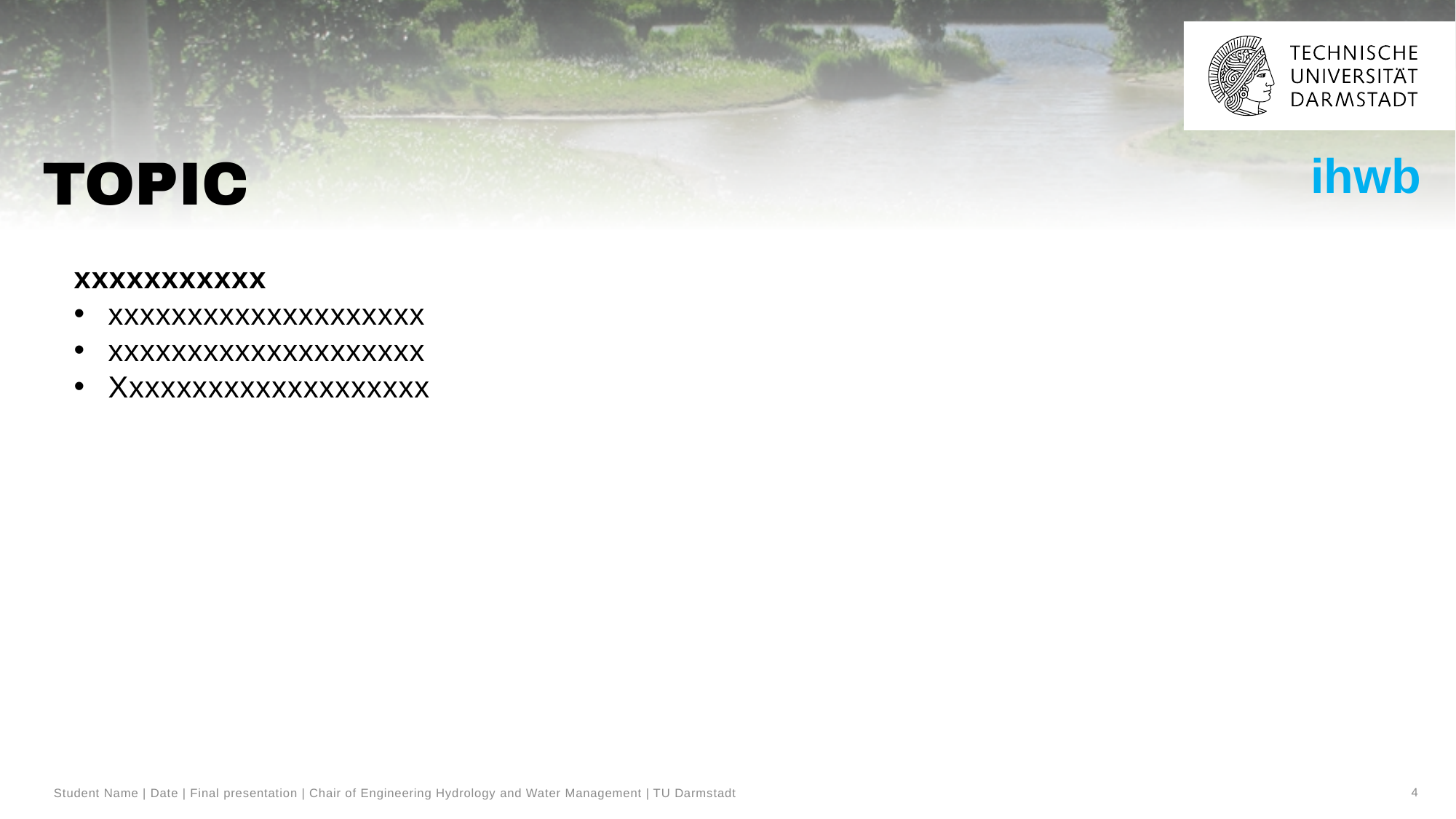

# TOPIC
xxxxxxxxxxx
xxxxxxxxxxxxxxxxxxxx
xxxxxxxxxxxxxxxxxxxx
Xxxxxxxxxxxxxxxxxxxx

4